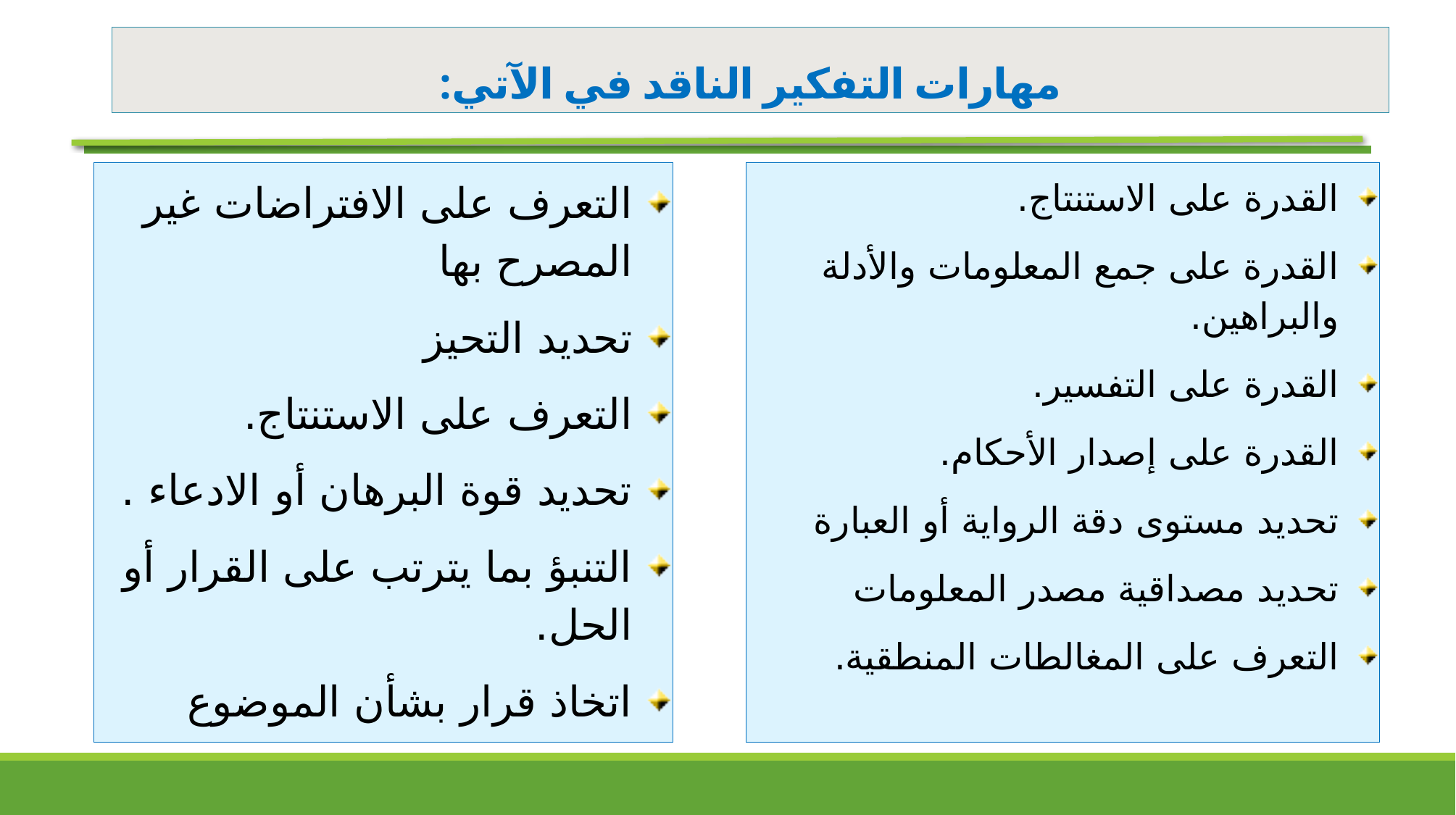

# مهارات التفكير الناقد في الآتي:
التعرف على الافتراضات غير المصرح بها
تحديد التحيز
التعرف على الاستنتاج.
تحديد قوة البرهان أو الادعاء .
التنبؤ بما يترتب على القرار أو الحل.
اتخاذ قرار بشأن الموضوع
القدرة على الاستنتاج.
القدرة على جمع المعلومات والأدلة والبراهين.
القدرة على التفسير.
القدرة على إصدار الأحكام.
تحديد مستوى دقة الرواية أو العبارة
تحديد مصداقية مصدر المعلومات
التعرف على المغالطات المنطقية.